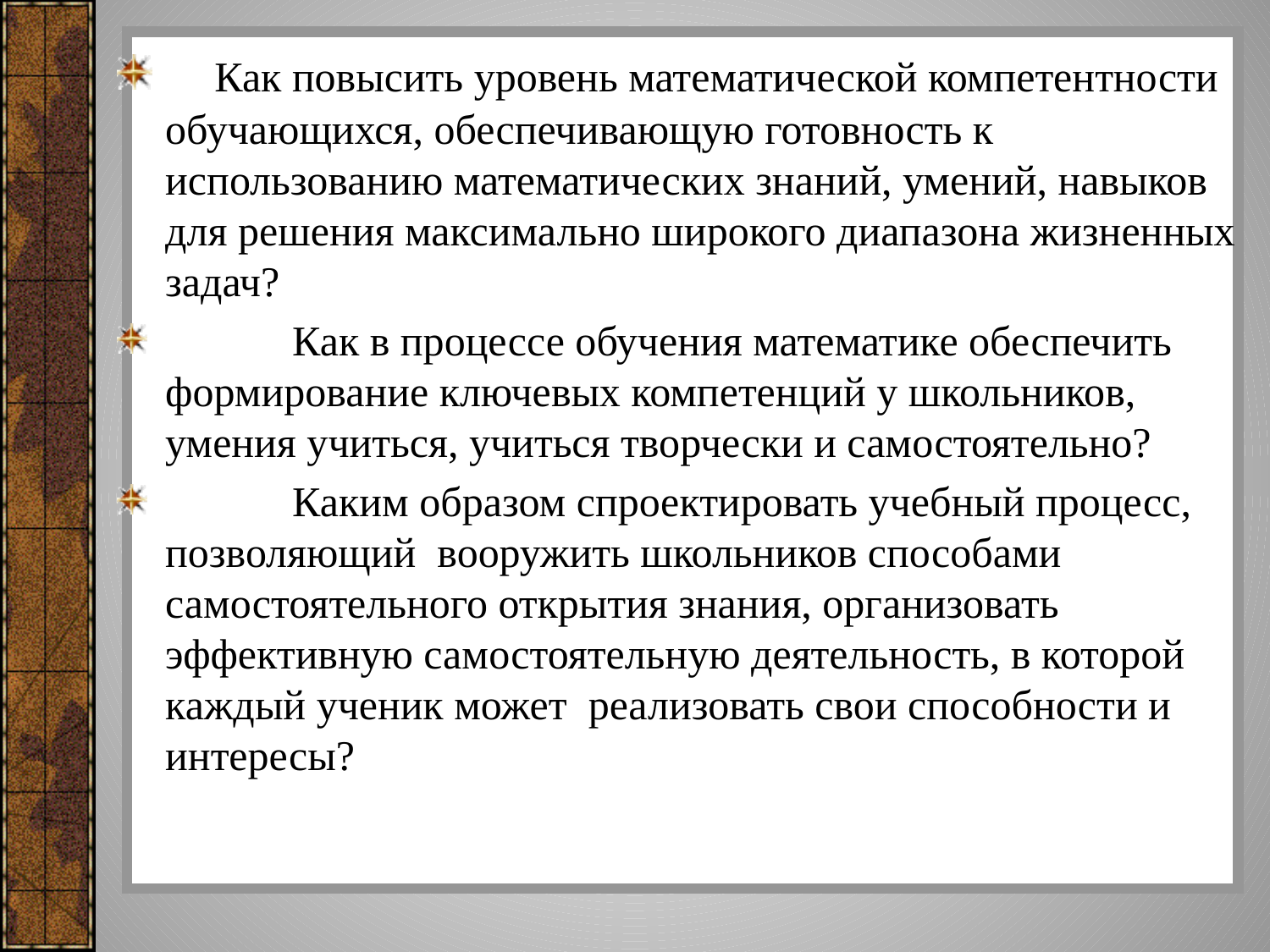

Как повысить уровень математической компетентности обучающихся, обеспечивающую готовность к использованию математических знаний, умений, навыков  для решения максимально широкого диапазона жизненных задач?
 	Как в процессе обучения математике обеспечить формирование ключевых компетенций у школьников, умения учиться, учиться творчески и самостоятельно?
 	Каким образом спроектировать учебный процесс, позволяющий  вооружить школьников способами самостоятельного открытия знания, организовать эффективную самостоятельную деятельность, в которой каждый ученик может  реализовать свои способности и интересы?